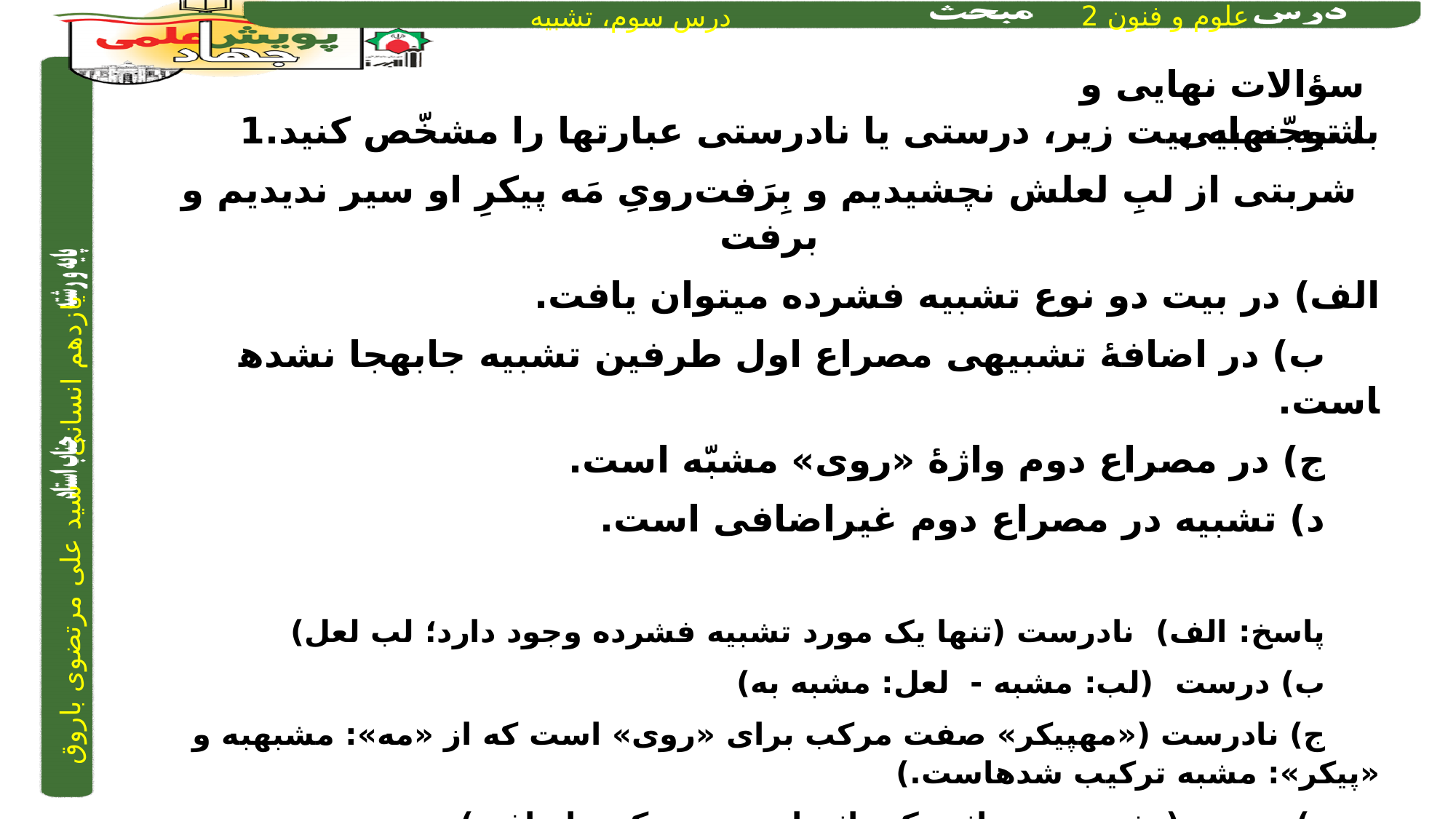

سؤالات نهایی و شبه نهایی
با توجّه به بیت زیر، درستی یا نادرستی عبارت­ها را مشخّص کنید.1
شربتی از لبِ لعلش نچشیدیم و بِرَفت	رویِ مَه پیکرِ او سیر ندیدیم و برفت
	الف) در بیت دو نوع تشبیه فشرده می­توان یافت.
	ب) در اضافۀ تشبیهی مصراع اول طرفین تشبیه جابه­جا نشده­است.
	ج) در مصراع دوم واژۀ «روی» مشبّه است.
	د) تشبیه در مصراع دوم غیراضافی است.

پاسخ: 	الف)  نادرست (تنها یک مورد تشبیه فشرده وجود دارد؛ لب لعل)
	ب) درست  (لب: مشبه -  لعل: مشبه به)
	ج) نادرست («مه­پیکر» صفت مرکب برای «روی» است که از «مه»: مشبه­به و «پیکر»: مشبه ترکیب شده­است.)
	د) درست (تشبیه درون­واژه یک واژه است نه ترکیب اضافی)